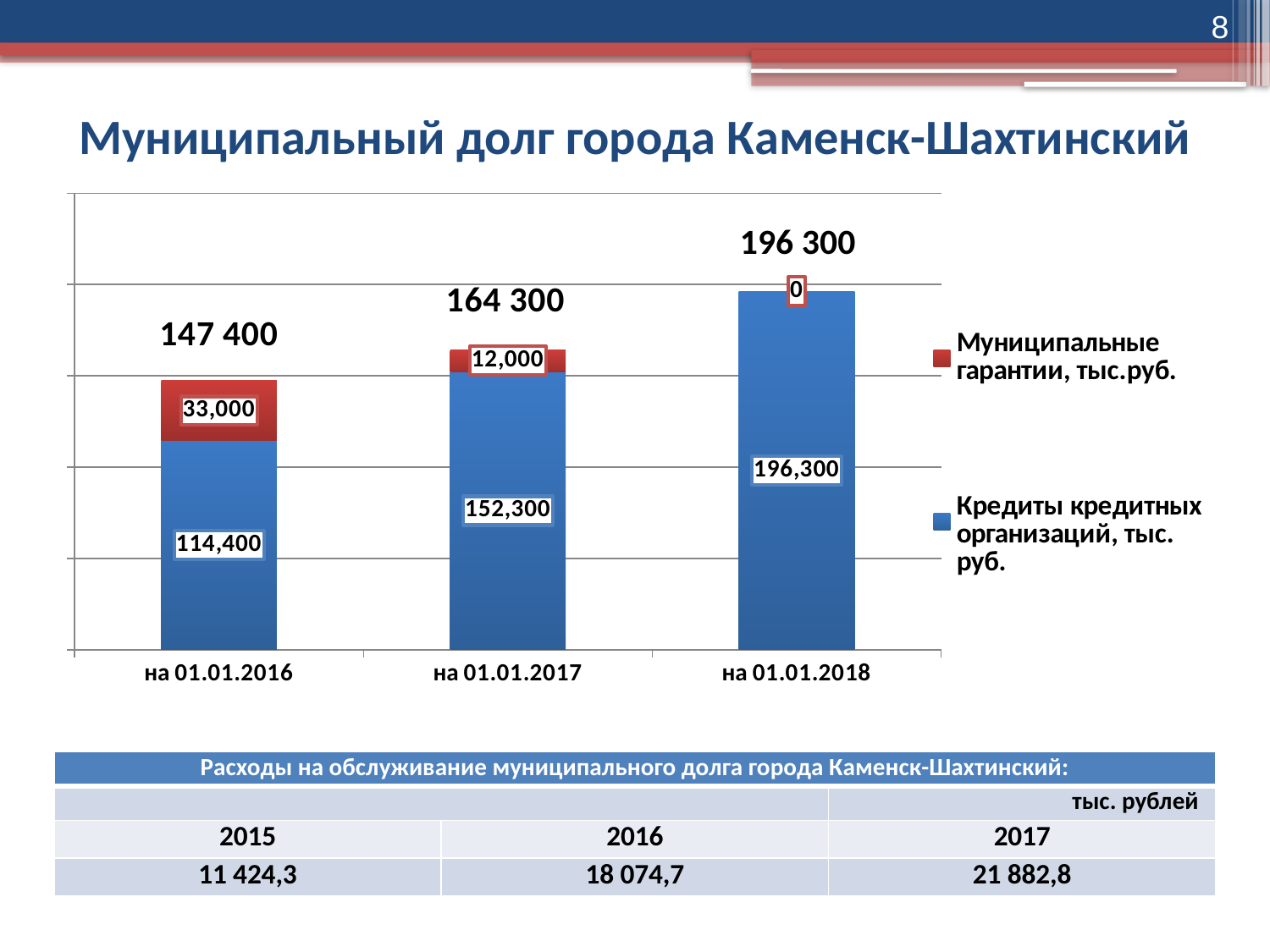

8
# Муниципальный долг города Каменск-Шахтинский

### Chart

| Category | Кредиты кредитных организаций, тыс. руб. | Муниципальные гарантии, тыс.руб. |
|---|---|---|
| на 01.01.2016 | 114400.0 | 33000.0 |
| на 01.01.2017 | 152300.0 | 12000.0 |
| на 01.01.2018 | 196300.0 | 0.0 |
196 300
| Расходы на обслуживание муниципального долга города Каменск-Шахтинский: |  |  |
| --- | --- | --- |
|  |  | тыс. рублей |
| 2015 | 2016 | 2017 |
| 11 424,3 | 18 074,7 | 21 882,8 |